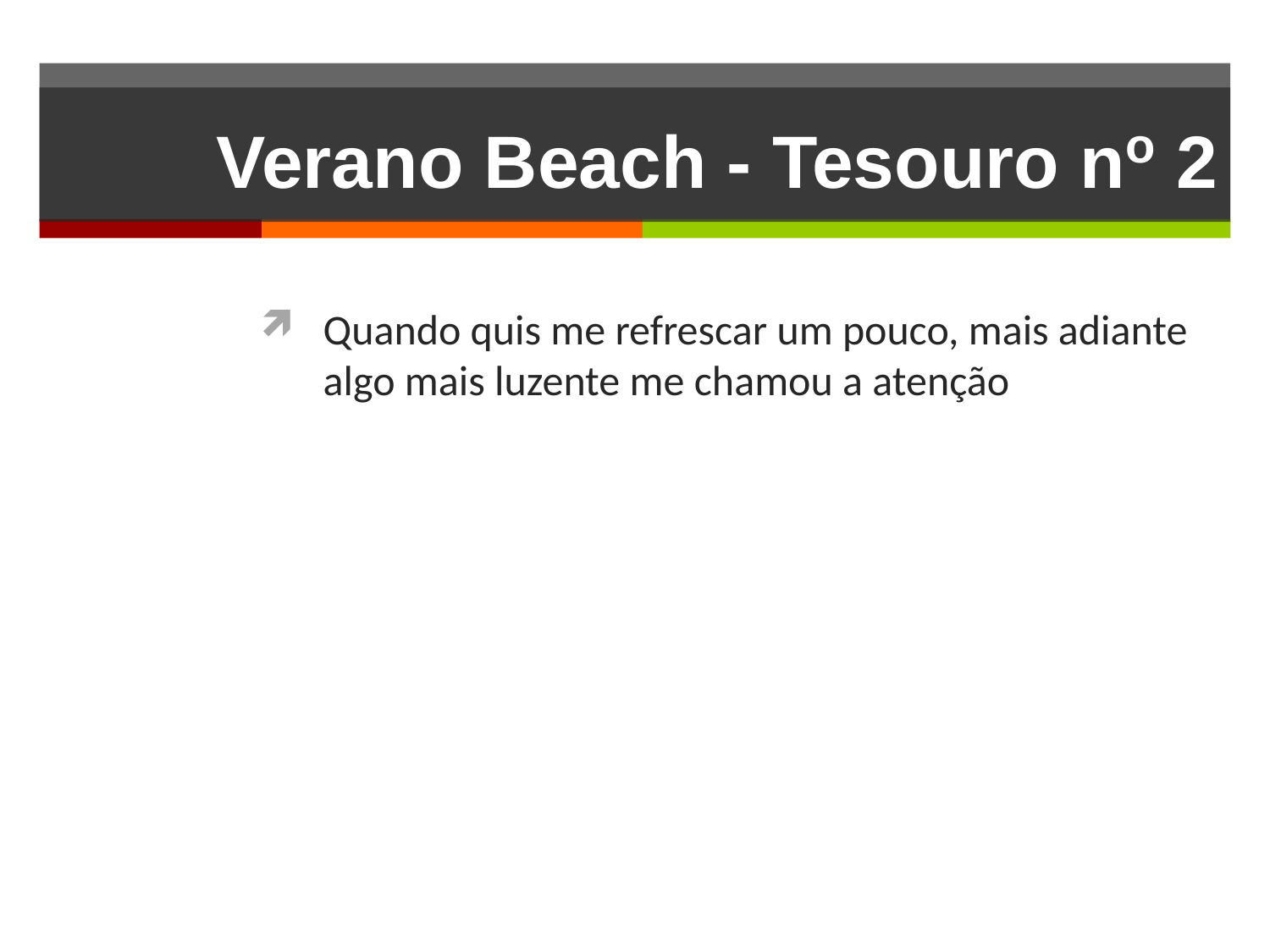

# Verano Beach - Tesouro no 2
Quando quis me refrescar um pouco, mais adiante algo mais luzente me chamou a atenção